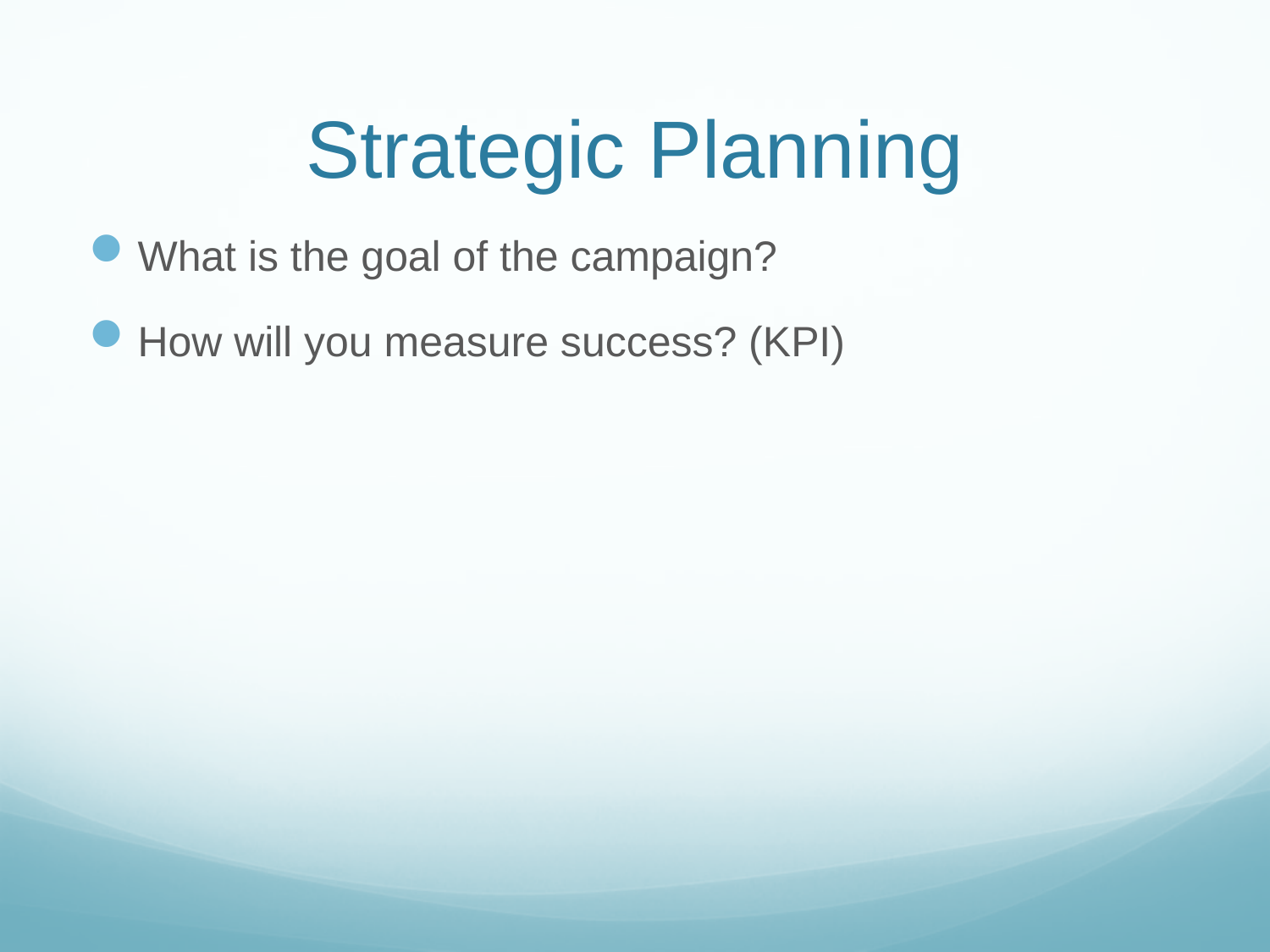

# Strategic Planning
What is the goal of the campaign?
How will you measure success? (KPI)